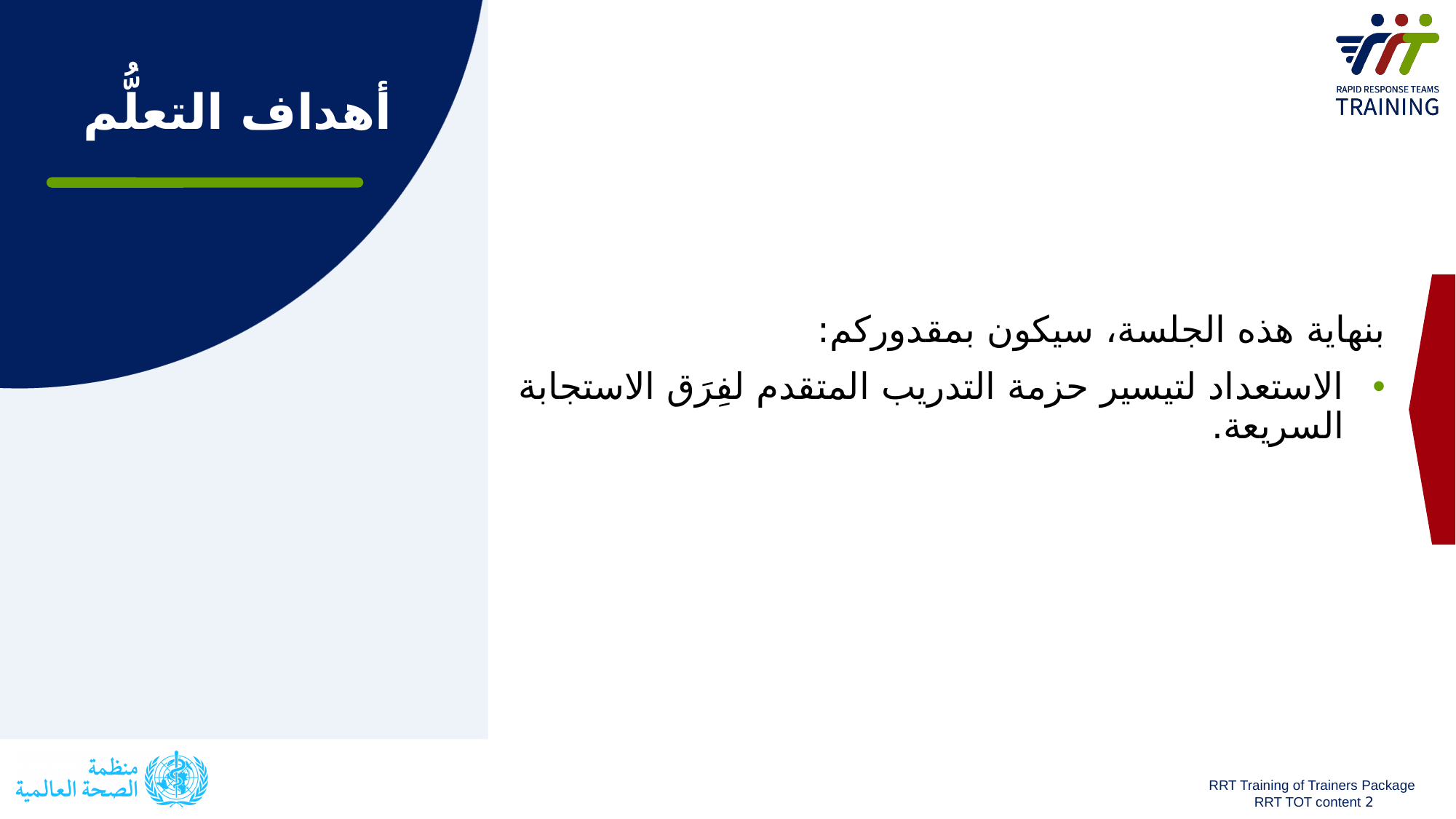

# أهداف التعلُّم

بنهاية هذه الجلسة، سيكون بمقدوركم:
الاستعداد لتيسير حزمة التدريب المتقدم لفِرَق الاستجابة السريعة.